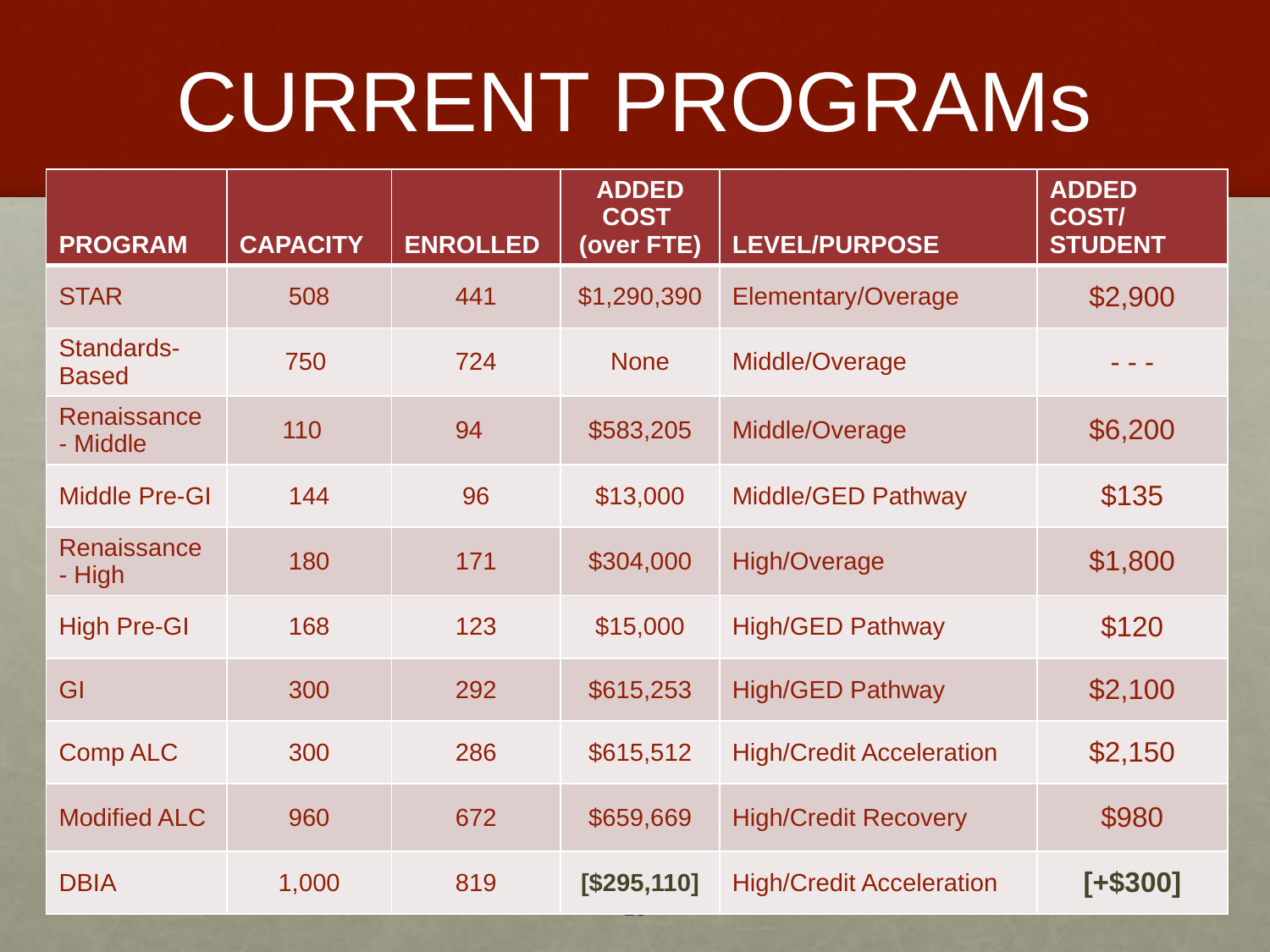

# CURRENT PROGRAMs
| PROGRAM | CAPACITY | ENROLLED | ADDED COST (over FTE) | LEVEL/PURPOSE | ADDED COST/ STUDENT |
| --- | --- | --- | --- | --- | --- |
| STAR | 508 | 441 | $1,290,390 | Elementary/Overage | $2,900 |
| Standards-Based | 750 | 724 | None | Middle/Overage | - - - |
| Renaissance - Middle | 110 | 94 | $583,205 | Middle/Overage | $6,200 |
| Middle Pre-GI | 144 | 96 | $13,000 | Middle/GED Pathway | $135 |
| Renaissance - High | 180 | 171 | $304,000 | High/Overage | $1,800 |
| High Pre-GI | 168 | 123 | $15,000 | High/GED Pathway | $120 |
| GI | 300 | 292 | $615,253 | High/GED Pathway | $2,100 |
| Comp ALC | 300 | 286 | $615,512 | High/Credit Acceleration | $2,150 |
| Modified ALC | 960 | 672 | $659,669 | High/Credit Recovery | $980 |
| DBIA | 1,000 | 819 | [$295,110] | High/Credit Acceleration | [+$300] |
13